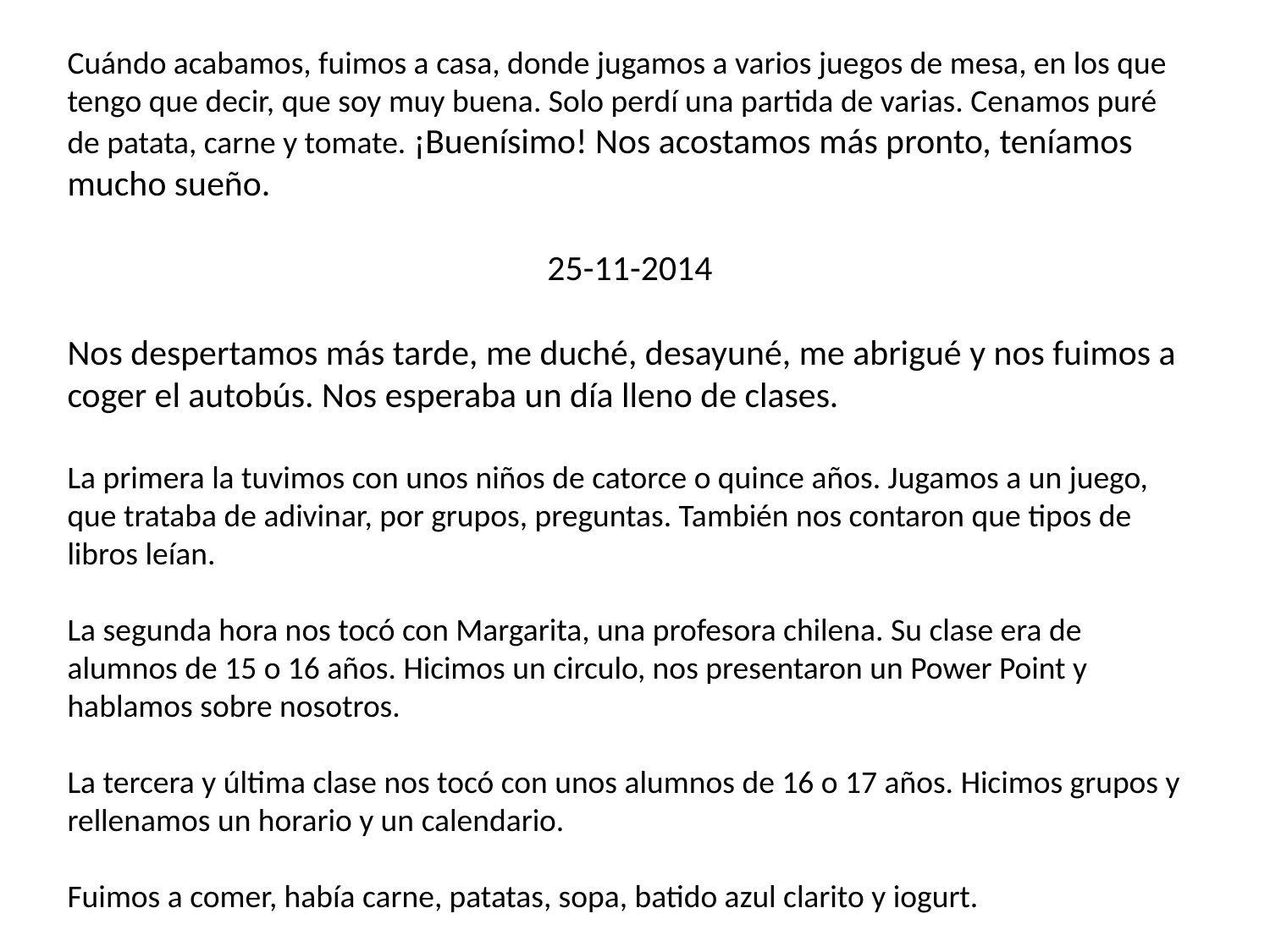

Cuándo acabamos, fuimos a casa, donde jugamos a varios juegos de mesa, en los que tengo que decir, que soy muy buena. Solo perdí una partida de varias. Cenamos puré de patata, carne y tomate. ¡Buenísimo! Nos acostamos más pronto, teníamos mucho sueño.

25-11-2014

Nos despertamos más tarde, me duché, desayuné, me abrigué y nos fuimos a coger el autobús. Nos esperaba un día lleno de clases.

La primera la tuvimos con unos niños de catorce o quince años. Jugamos a un juego, que trataba de adivinar, por grupos, preguntas. También nos contaron que tipos de libros leían.

La segunda hora nos tocó con Margarita, una profesora chilena. Su clase era de alumnos de 15 o 16 años. Hicimos un circulo, nos presentaron un Power Point y hablamos sobre nosotros.

La tercera y última clase nos tocó con unos alumnos de 16 o 17 años. Hicimos grupos y rellenamos un horario y un calendario.

Fuimos a comer, había carne, patatas, sopa, batido azul clarito y iogurt.